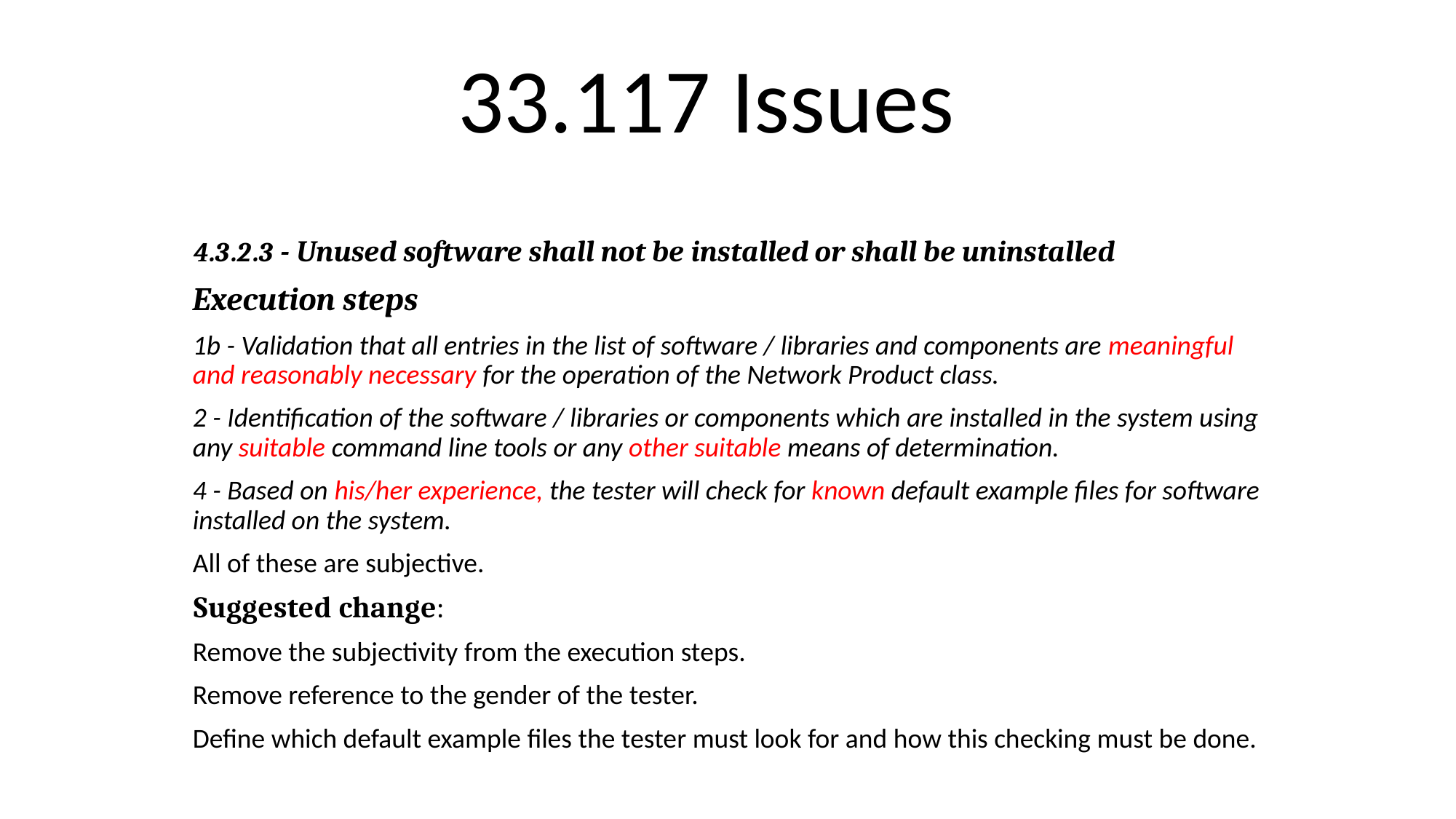

# 33.117 Issues
4.3.2.3 - Unused software shall not be installed or shall be uninstalled
Execution steps
1b - Validation that all entries in the list of software / libraries and components are meaningful and reasonably necessary for the operation of the Network Product class.
2 - Identification of the software / libraries or components which are installed in the system using any suitable command line tools or any other suitable means of determination.
4 - Based on his/her experience, the tester will check for known default example files for software installed on the system.
All of these are subjective.
Suggested change:
Remove the subjectivity from the execution steps.
Remove reference to the gender of the tester.
Define which default example files the tester must look for and how this checking must be done.